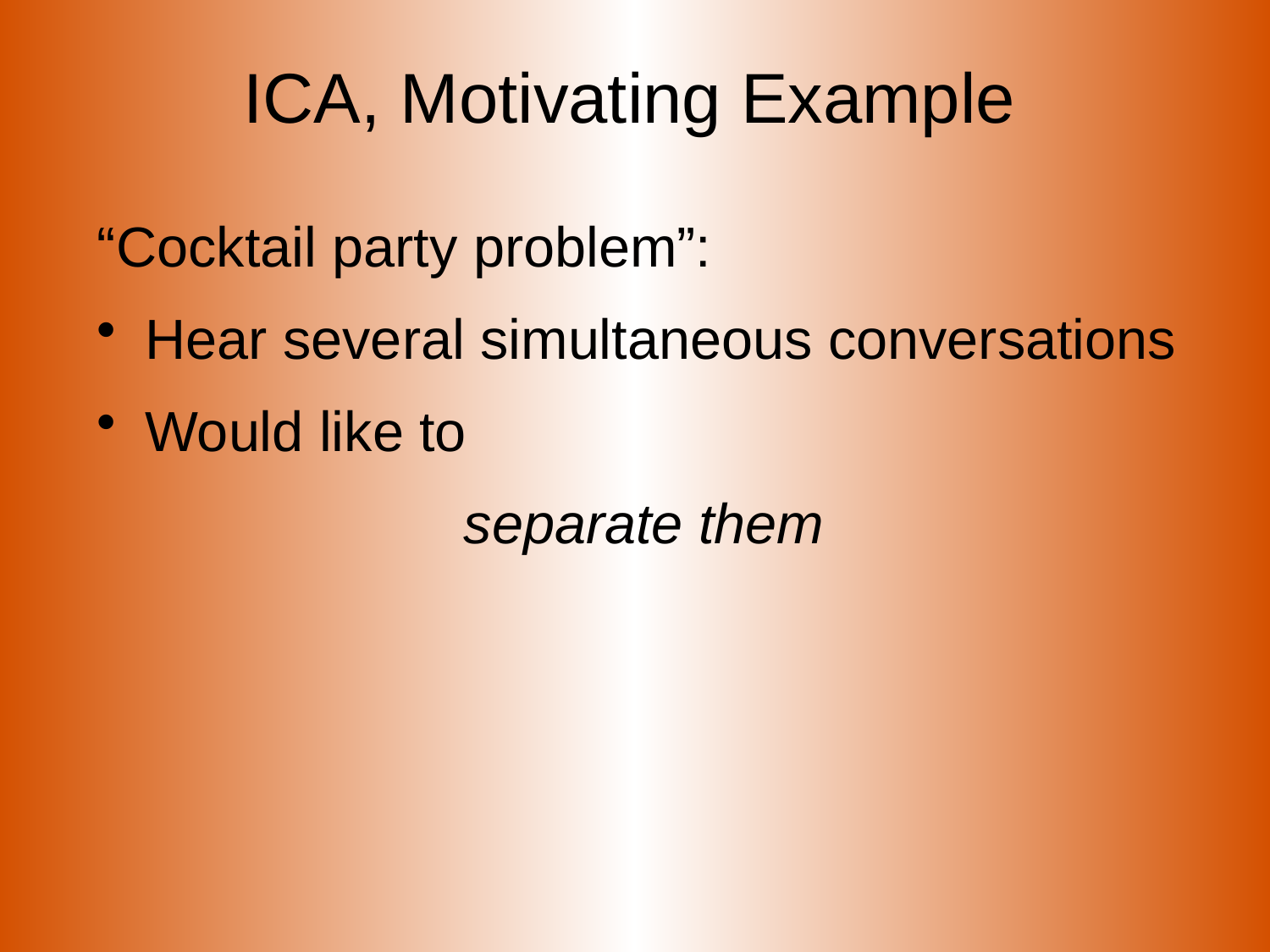

# ICA, Motivating Example
“Cocktail party problem”:
Hear several simultaneous conversations
Would like to
separate them